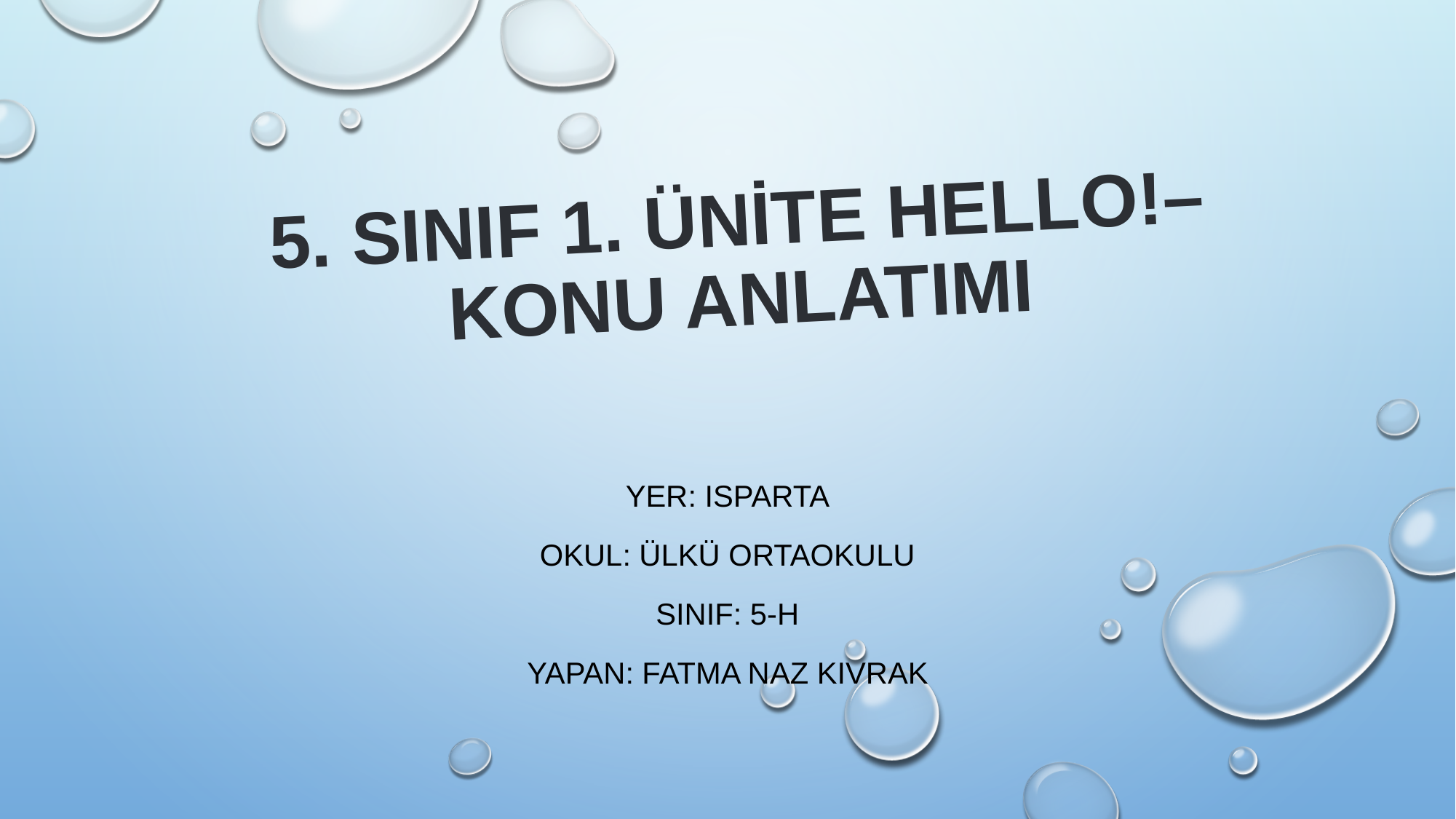

# 5. Sınıf 1. Ünite Hello!– Konu Anlatımı
Yer: Isparta
Okul: Ülkü Ortaokulu
Sınıf: 5-H
Yapan: Fatma Naz KIVRAK